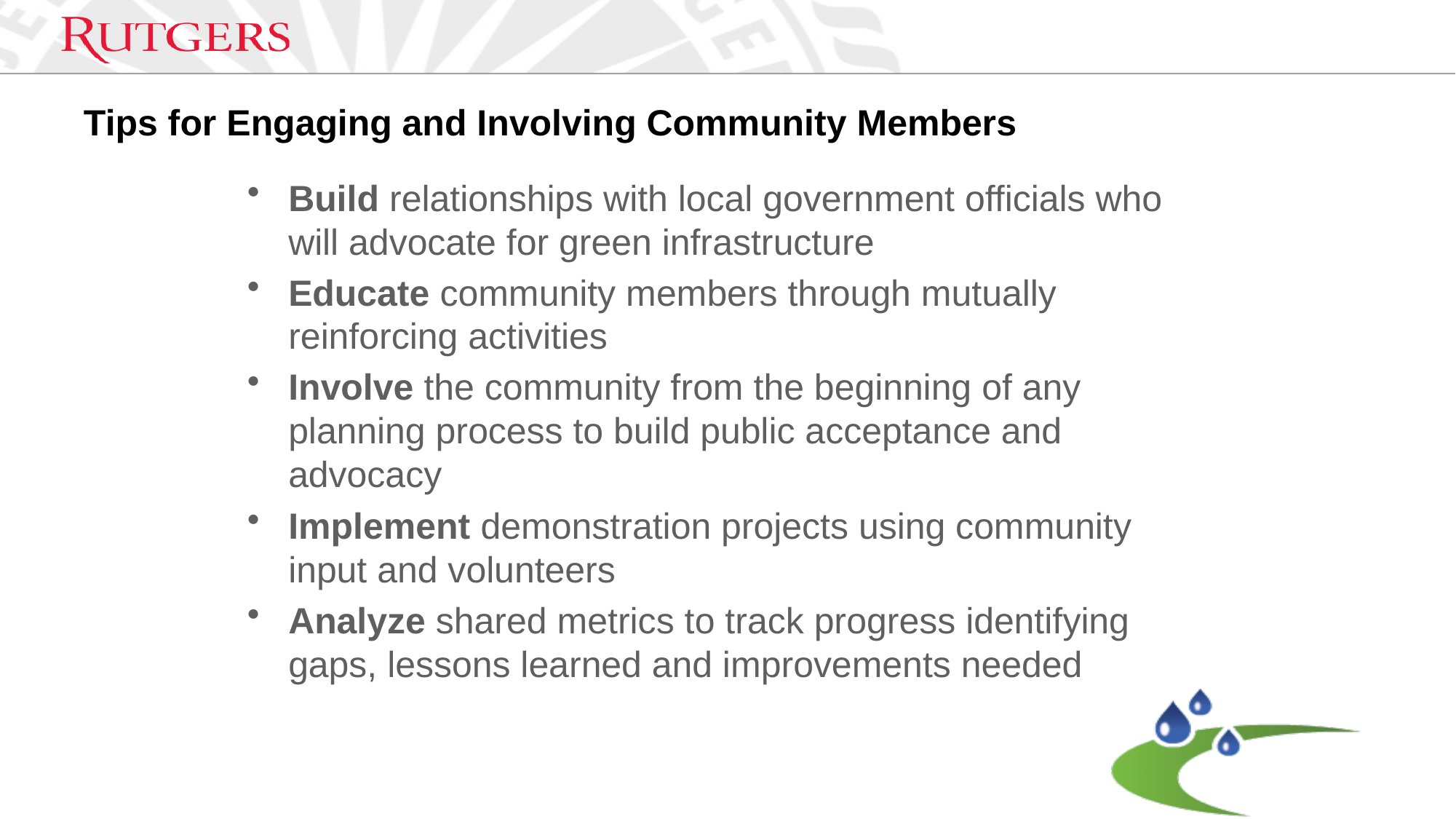

# Tips for Engaging and Involving Community Members
Build relationships with local government officials who will advocate for green infrastructure
Educate community members through mutually reinforcing activities
Involve the community from the beginning of any planning process to build public acceptance and advocacy
Implement demonstration projects using community input and volunteers
Analyze shared metrics to track progress identifying gaps, lessons learned and improvements needed